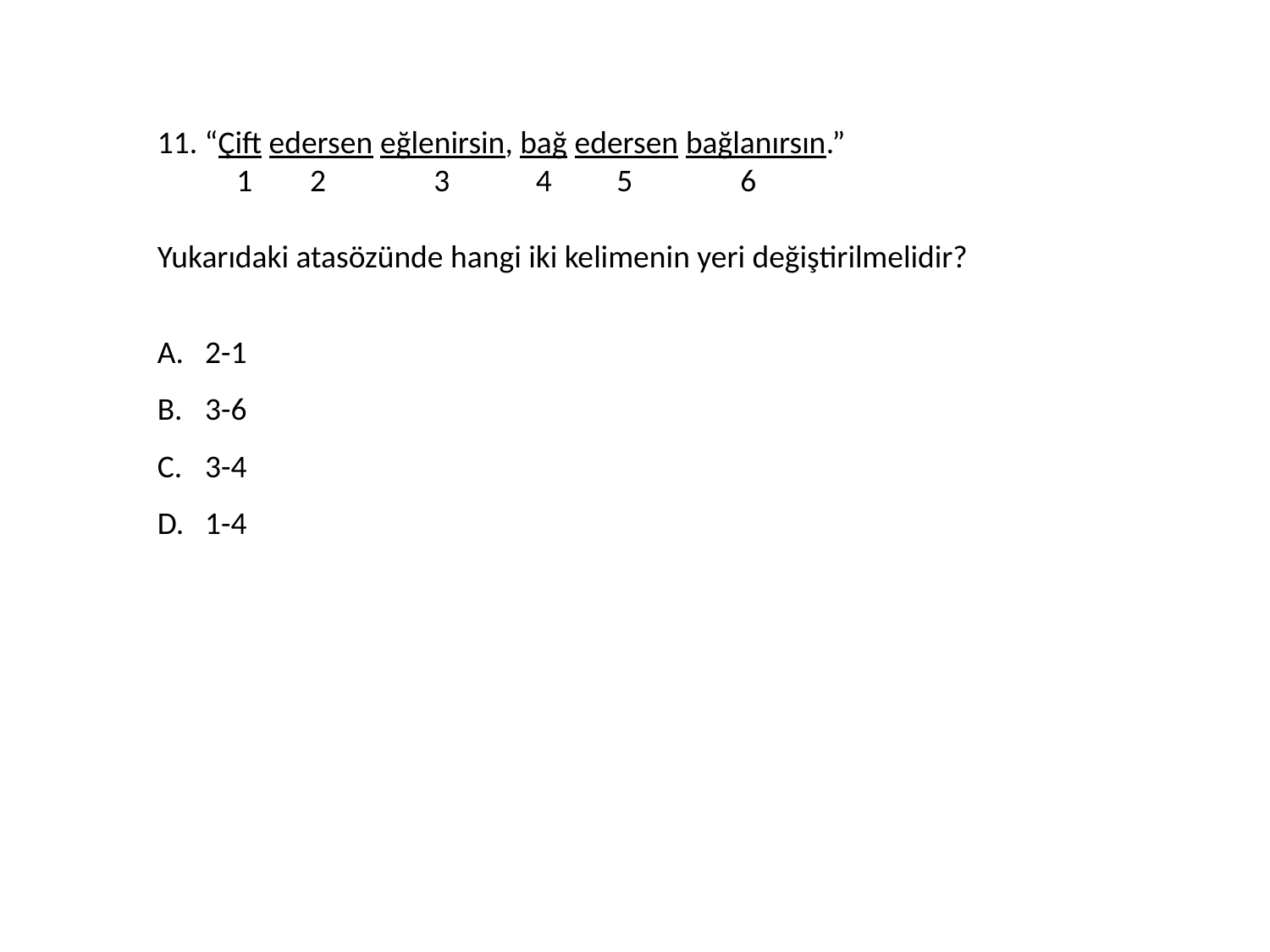

11. “Çift edersen eğlenirsin, bağ edersen bağlanırsın.”
           1        2               3            4         5               6

Yukarıdaki atasözünde hangi iki kelimenin yeri değiştirilmelidir?

2-1
3-6
3-4
1-4